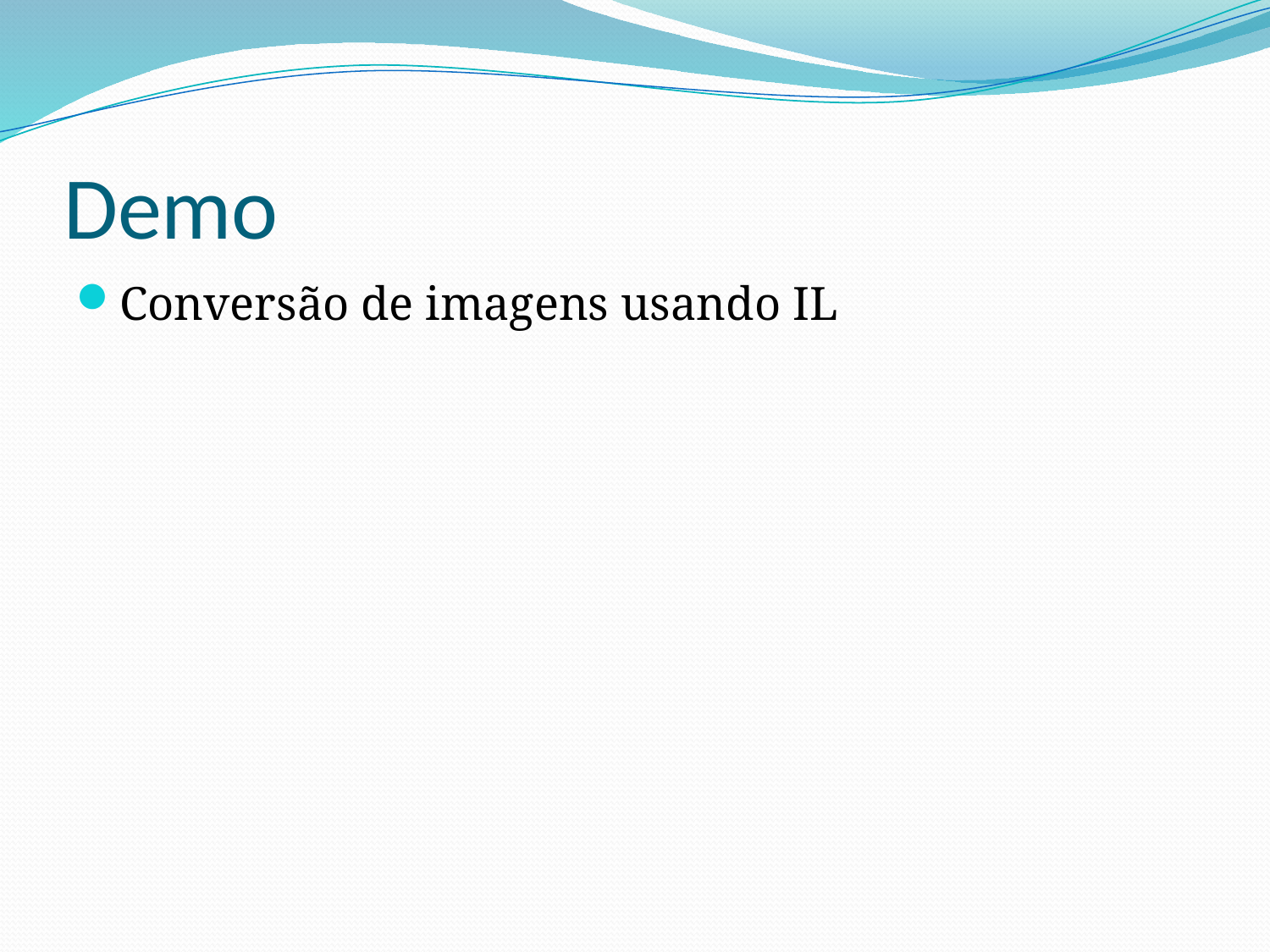

# Demo
Conversão de imagens usando IL